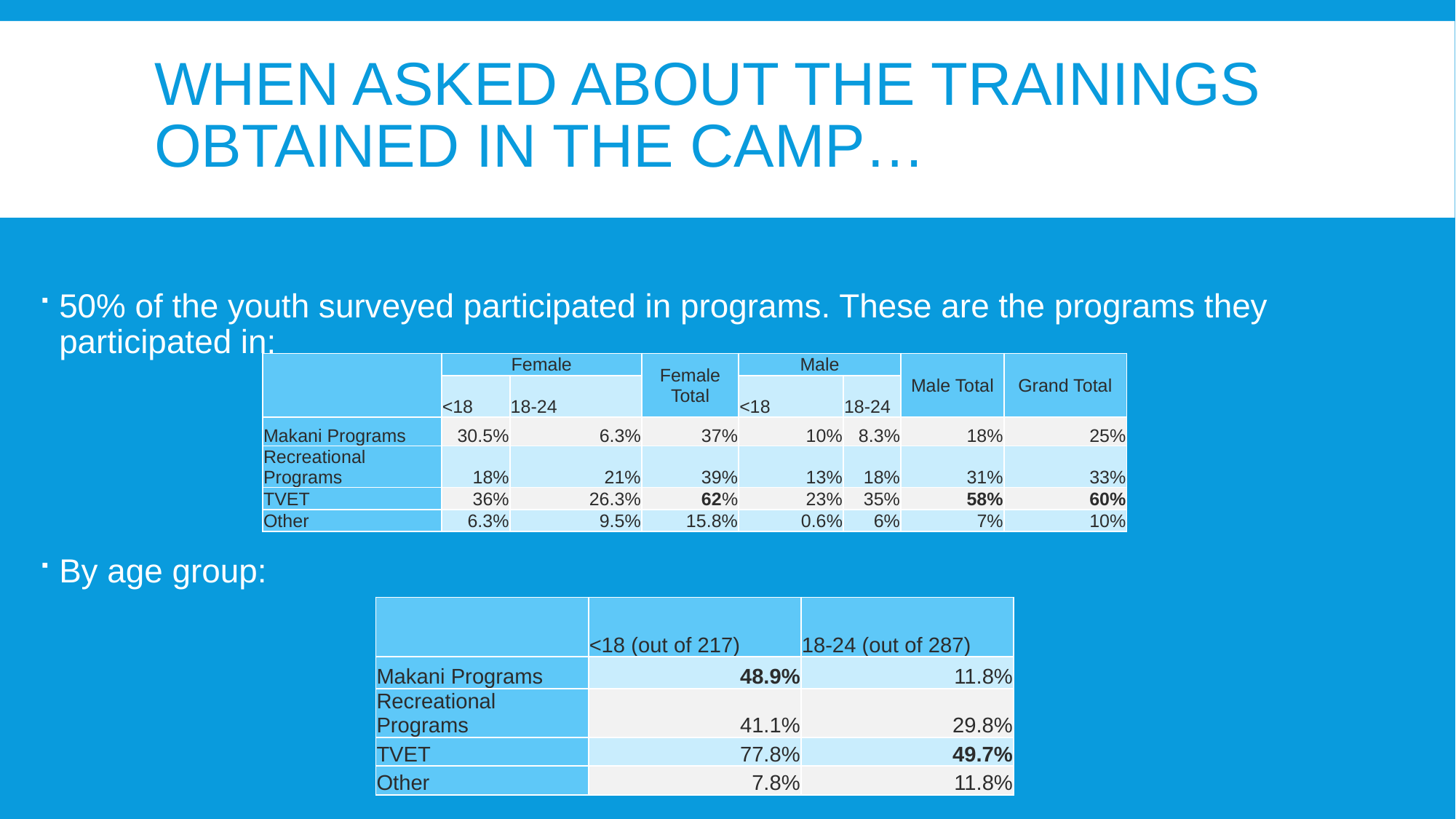

# When asked about the trainings Obtained in the camp…
50% of the youth surveyed participated in programs. These are the programs they participated in:

By age group:

|  | Female |  | Female Total | Male |  | Male Total | Grand Total |
| --- | --- | --- | --- | --- | --- | --- | --- |
|  | <18 | 18-24 |  | <18 | 18-24 |  |  |
| Makani Programs | 30.5% | 6.3% | 37% | 10% | 8.3% | 18% | 25% |
| Recreational Programs | 18% | 21% | 39% | 13% | 18% | 31% | 33% |
| TVET | 36% | 26.3% | 62% | 23% | 35% | 58% | 60% |
| Other | 6.3% | 9.5% | 15.8% | 0.6% | 6% | 7% | 10% |
|  | <18 (out of 217) | 18-24 (out of 287) |
| --- | --- | --- |
| Makani Programs | 48.9% | 11.8% |
| Recreational Programs | 41.1% | 29.8% |
| TVET | 77.8% | 49.7% |
| Other | 7.8% | 11.8% |